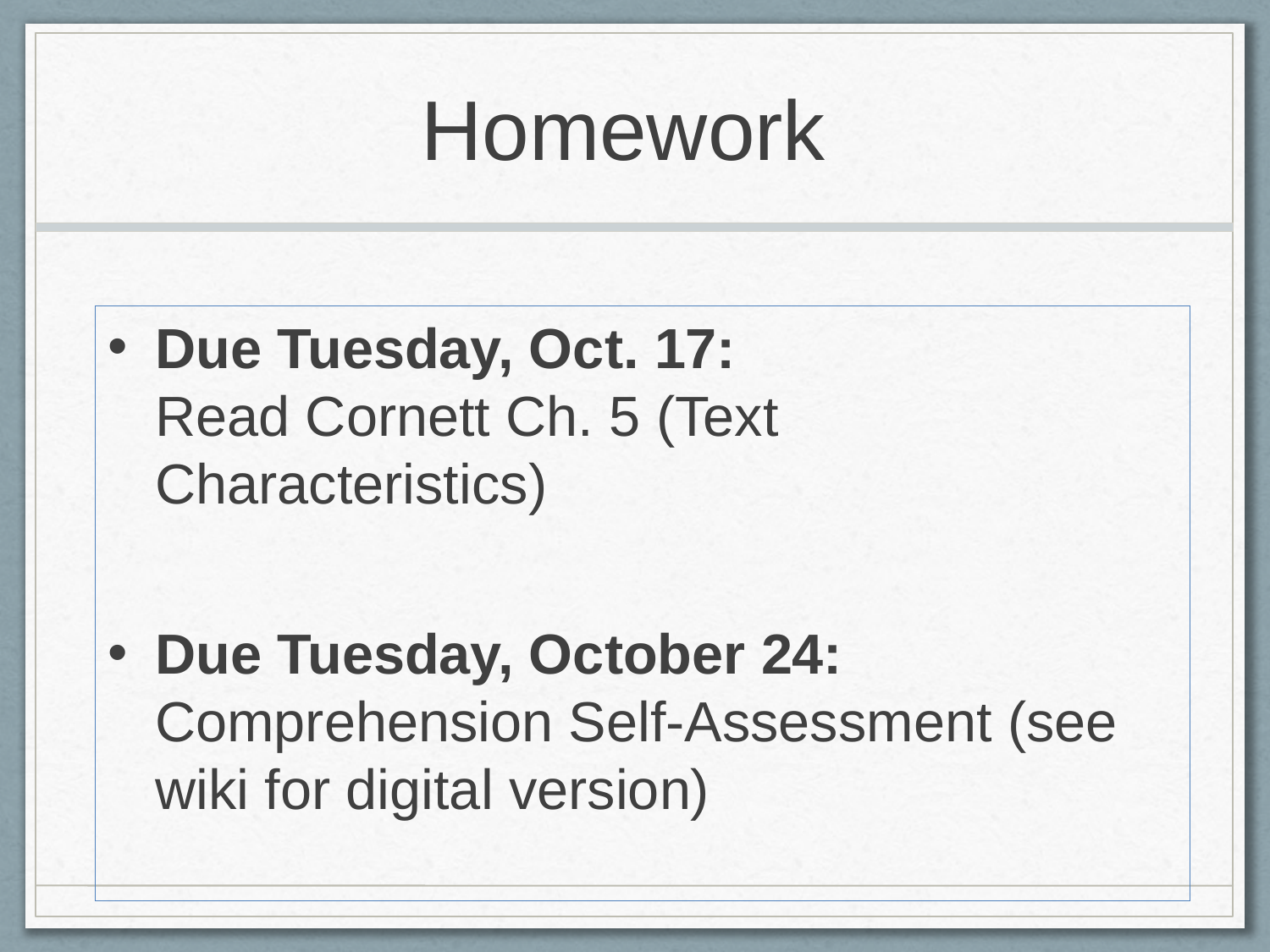

# Homework
Due Tuesday, Oct. 17:
Read Cornett Ch. 5 (Text Characteristics)
Due Tuesday, October 24:
Comprehension Self-Assessment (see wiki for digital version)